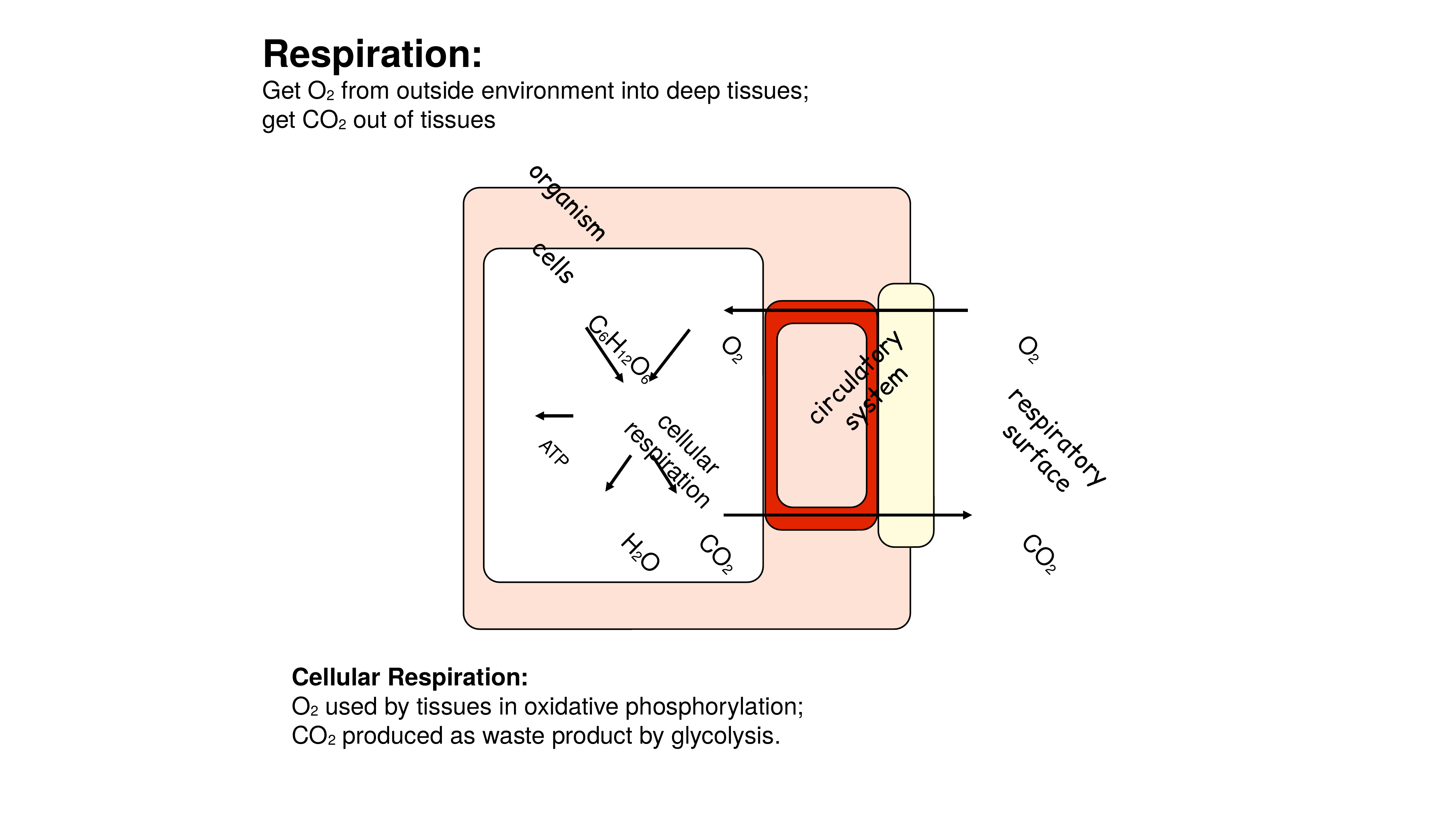

Respiration:
Get O2 from outside environment into deep tissues;
get CO2 out of tissues
organism

cells

C6H12O6
O2
O2

circulatory
system
respiratory
surface
ATP
cellular
respiration

H2O
CO2
CO2

Cellular Respiration:
O2 used by tissues in oxidative phosphorylation;
CO2 produced as waste product by glycolysis.